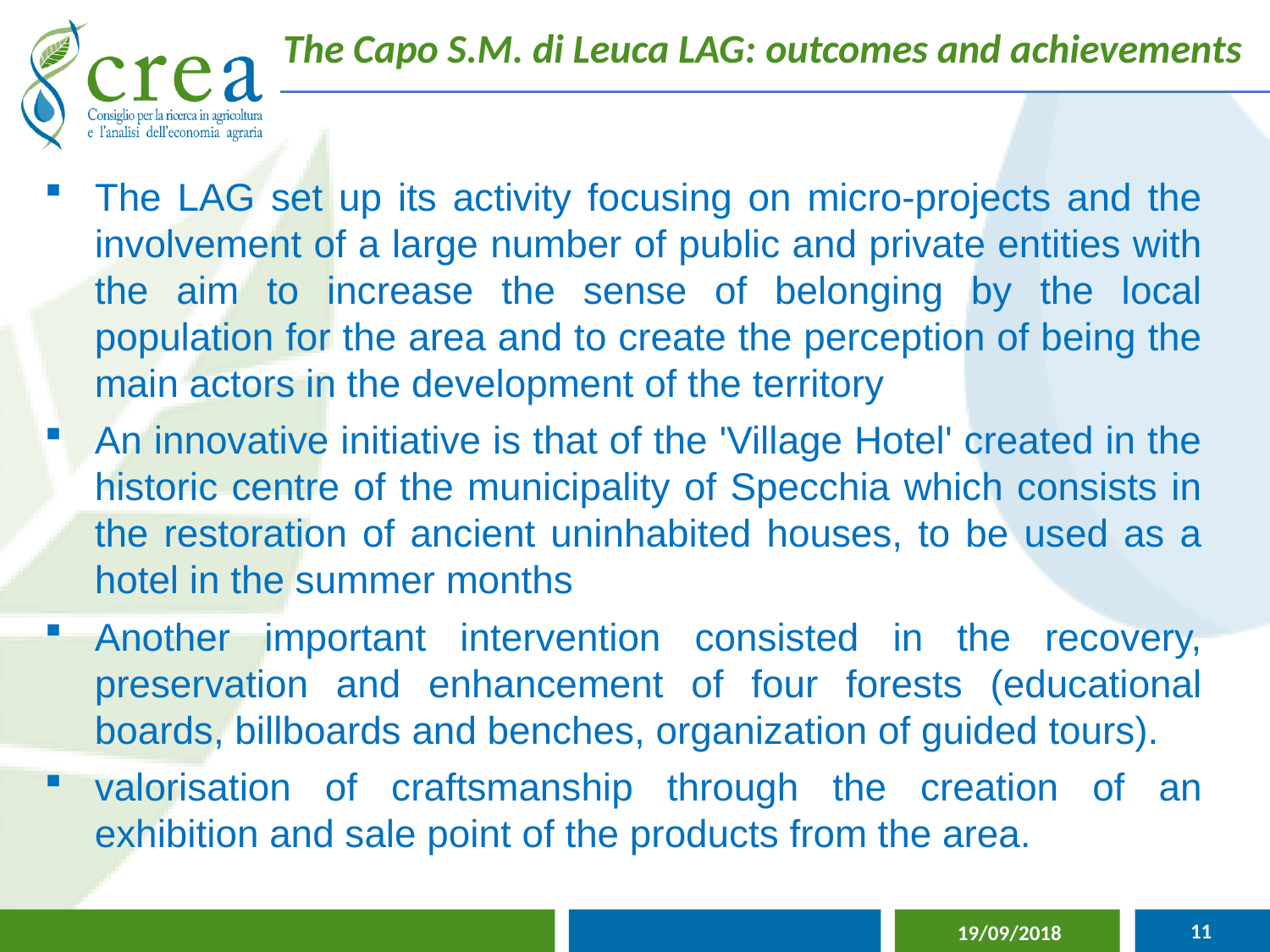

The Capo S.M. di Leuca LAG: outcomes and achievements
The LAG set up its activity focusing on micro-projects and the involvement of a large number of public and private entities with the aim to increase the sense of belonging by the local population for the area and to create the perception of being the main actors in the development of the territory
An innovative initiative is that of the 'Village Hotel' created in the historic centre of the municipality of Specchia which consists in the restoration of ancient uninhabited houses, to be used as a hotel in the summer months
Another important intervention consisted in the recovery, preservation and enhancement of four forests (educational boards, billboards and benches, organization of guided tours).
valorisation of craftsmanship through the creation of an exhibition and sale point of the products from the area.